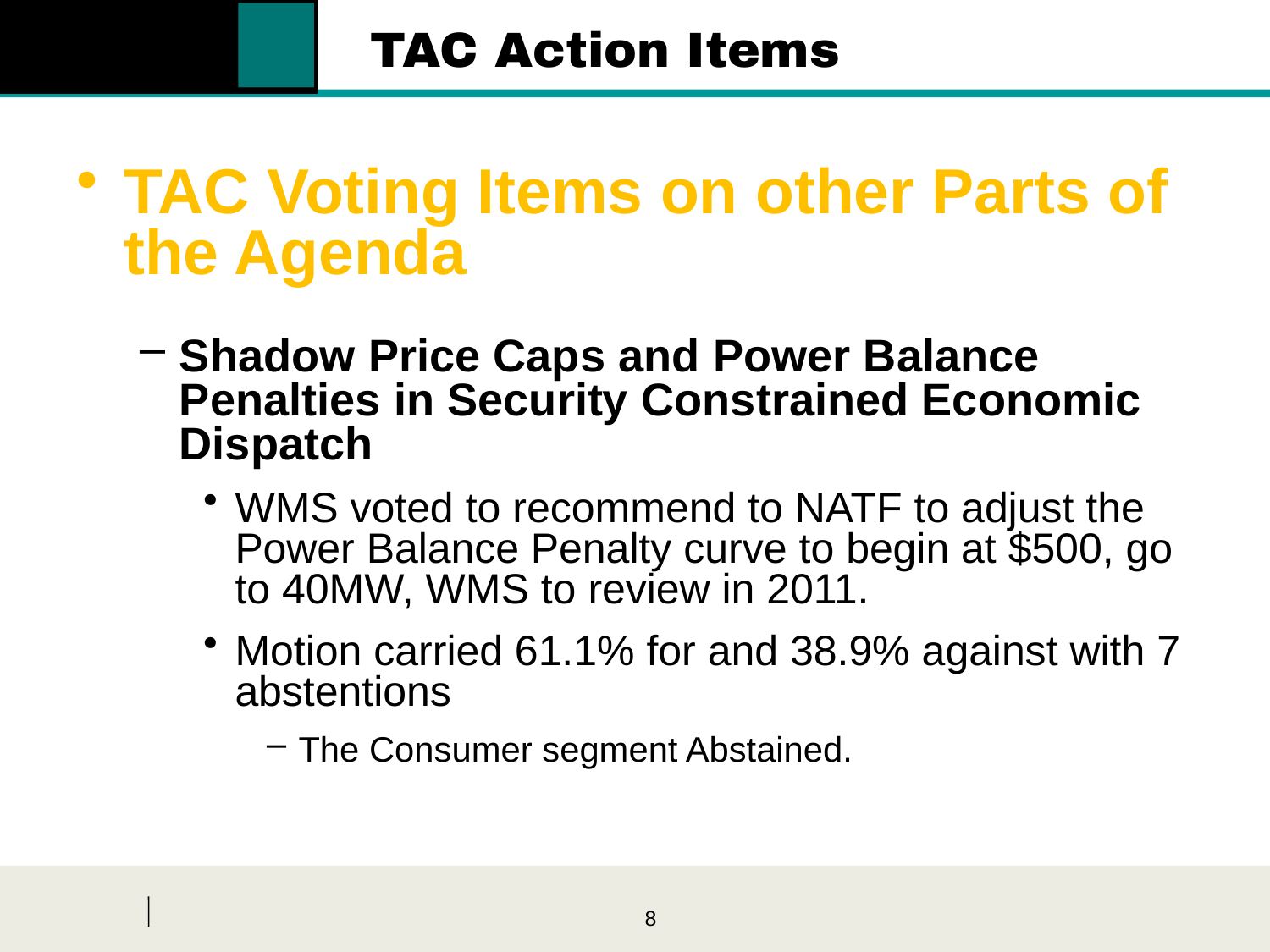

# TAC Action Items
TAC Voting Items on other Parts of the Agenda

Shadow Price Caps and Power Balance Penalties in Security Constrained Economic Dispatch
WMS voted to recommend to NATF to adjust the Power Balance Penalty curve to begin at $500, go to 40MW, WMS to review in 2011.
Motion carried 61.1% for and 38.9% against with 7 abstentions
The Consumer segment Abstained.